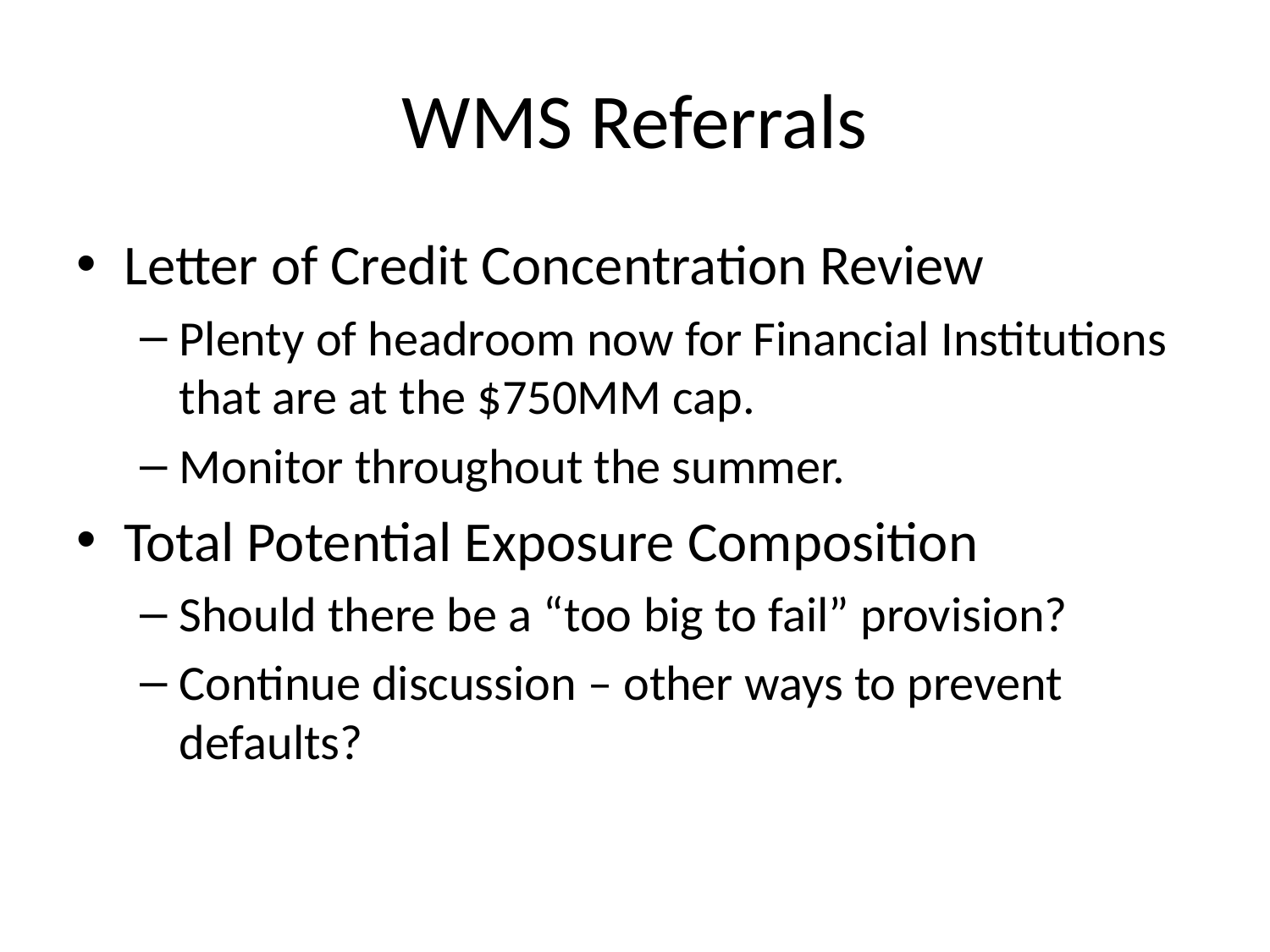

# WMS Referrals
Letter of Credit Concentration Review
Plenty of headroom now for Financial Institutions that are at the $750MM cap.
Monitor throughout the summer.
Total Potential Exposure Composition
Should there be a “too big to fail” provision?
Continue discussion – other ways to prevent defaults?